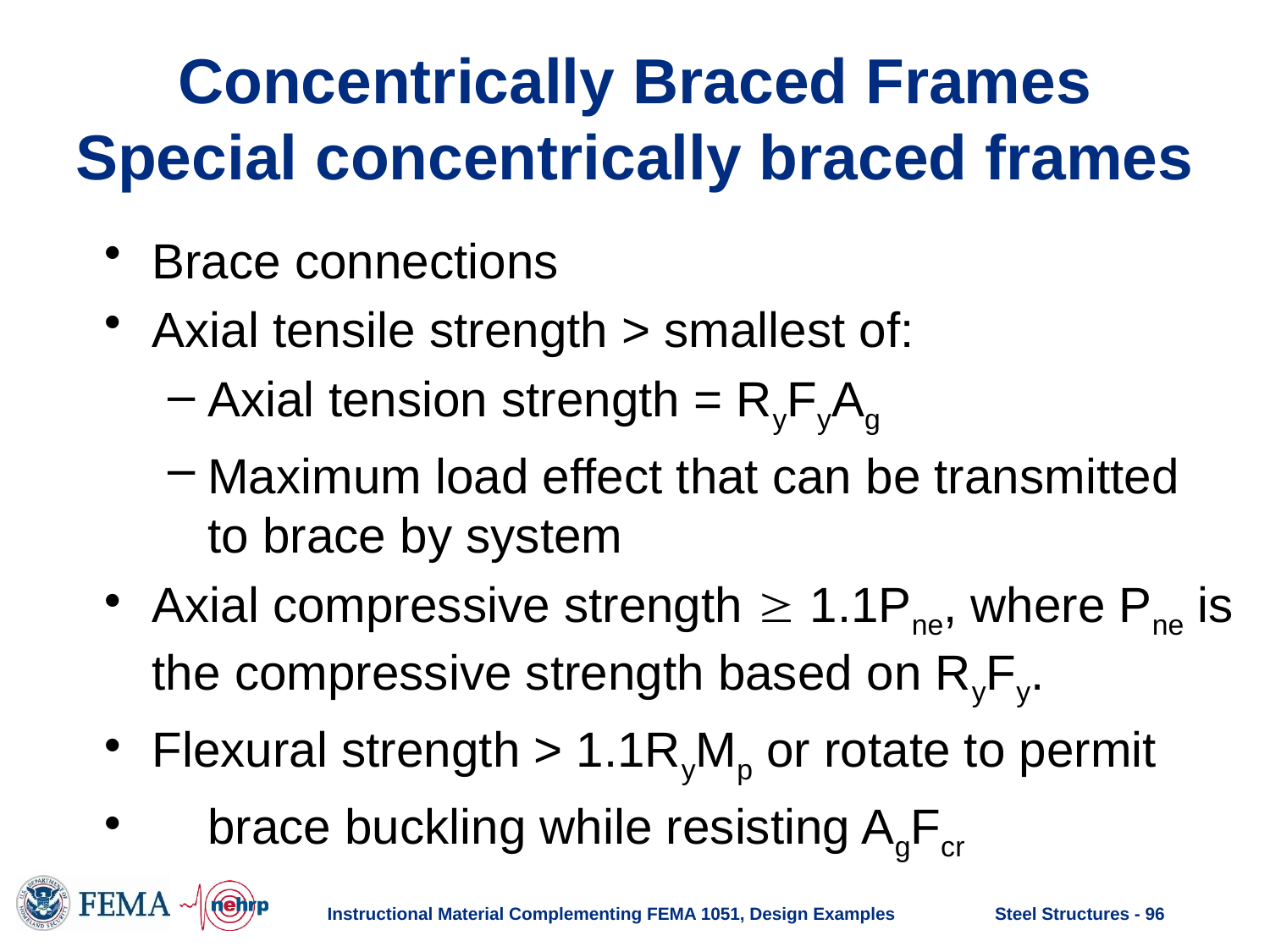

# Concentrically Braced Frames Special concentrically braced frames
Brace connections
Axial tensile strength > smallest of:
Axial tension strength = RyFyAg
Maximum load effect that can be transmitted to brace by system
Axial compressive strength ≥ 1.1Pne, where Pne is the compressive strength based on RyFy.
Flexural strength > 1.1RyMp or rotate to permit
    brace buckling while resisting AgFcr
Instructional Material Complementing FEMA 1051, Design Examples
Steel Structures - 96